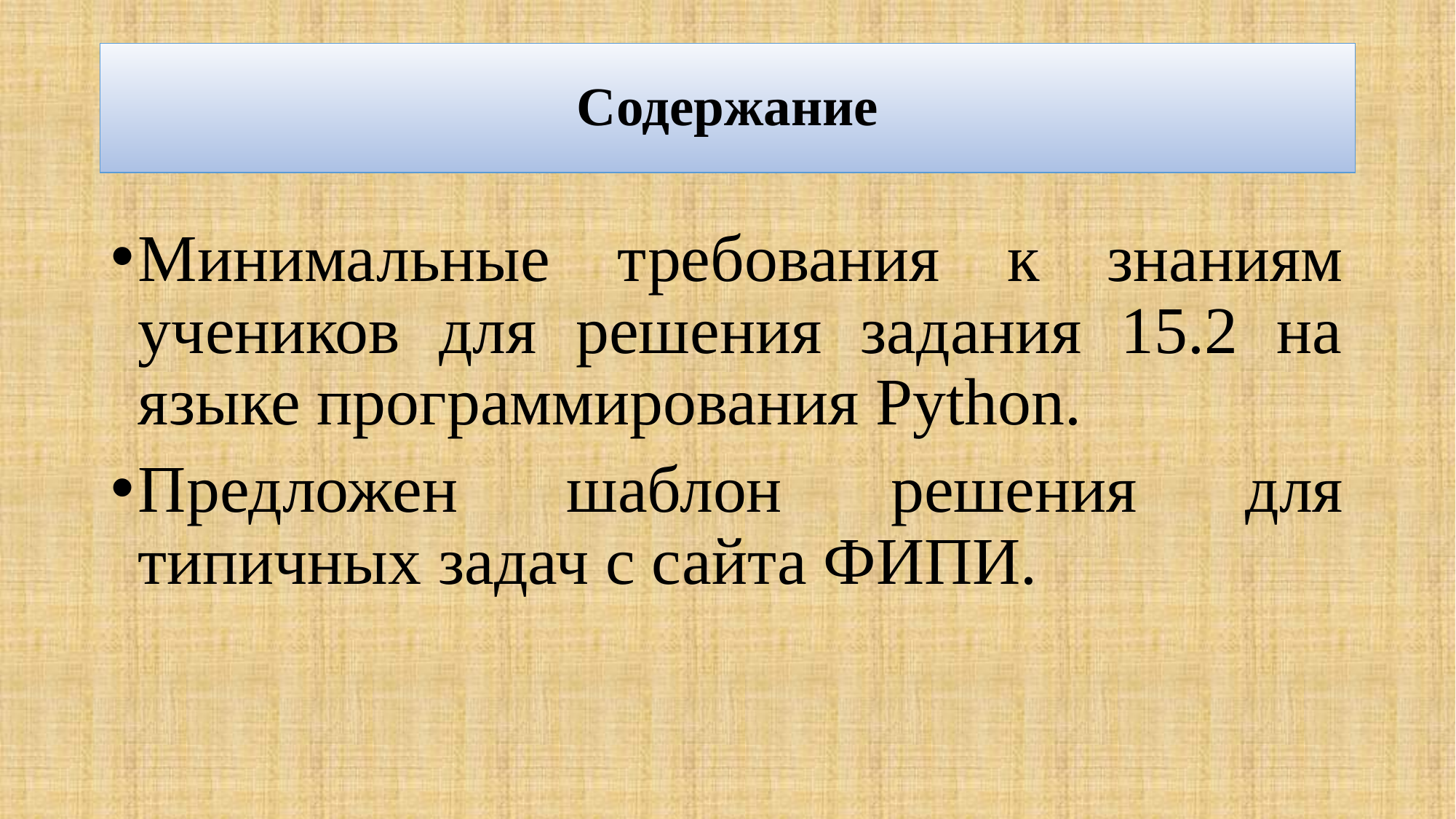

# Содержание
Минимальные требования к знаниям учеников для решения задания 15.2 на языке программирования Python.
Предложен шаблон решения для типичных задач с сайта ФИПИ.